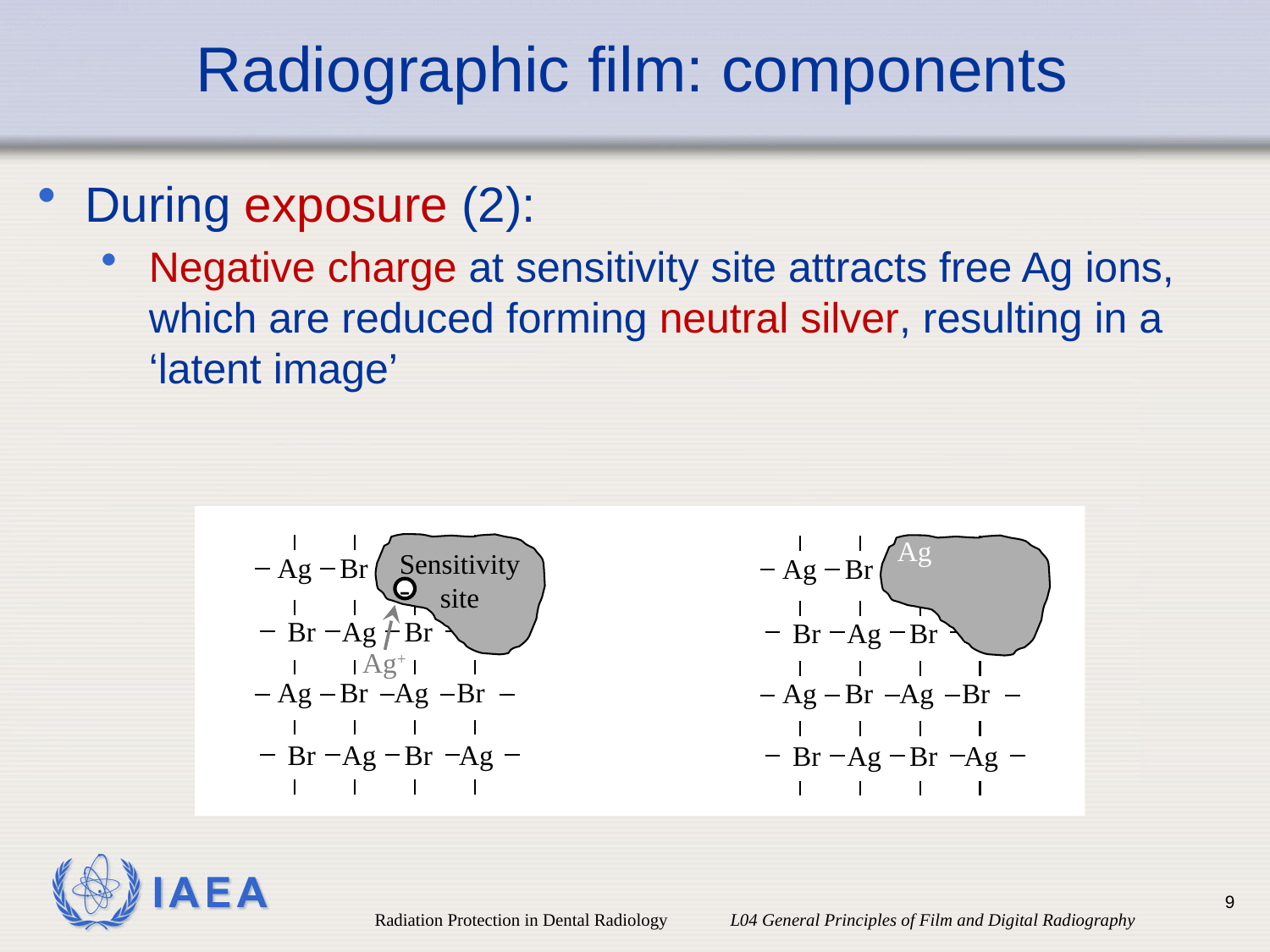

# Radiographic film: components
During exposure (2):
Negative charge at sensitivity site attracts free Ag ions, which are reduced forming neutral silver, resulting in a ‘latent image’

Ag

Ag    Br    Ag    Br
Br    Ag    Br    Ag
Ag    Br    Ag    Br
Br    Ag    Br    Ag
Sensitivity
site

Ag    Br    Ag    Br
Br    Ag    Br    Ag
Ag    Br    Ag    Br
Br    Ag    Br    Ag
-
Ag+
9
Radiation Protection in Dental Radiology              L04 General Principles of Film and Digital Radiography